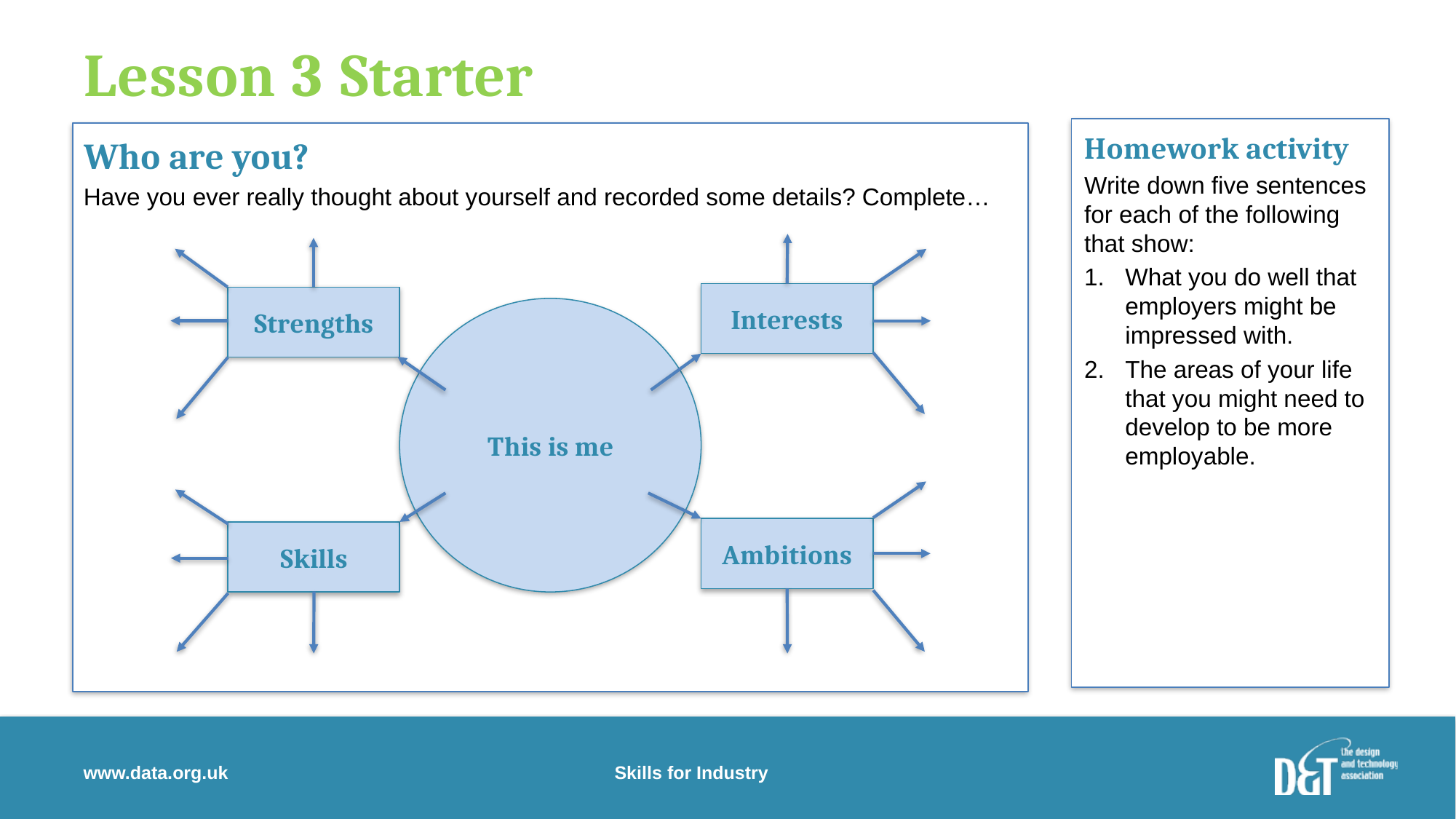

# Lesson 3 Starter

Strengths About
Homework activity
Write down five sentences for each of the following that show:
What you do well that employers might be impressed with.
The areas of your life that you might need to develop to be more employable.

Who are you?
Have you ever really thought about yourself and recorded some details? Complete…

Interests
Strengths
This is me
Ambitions
Skills